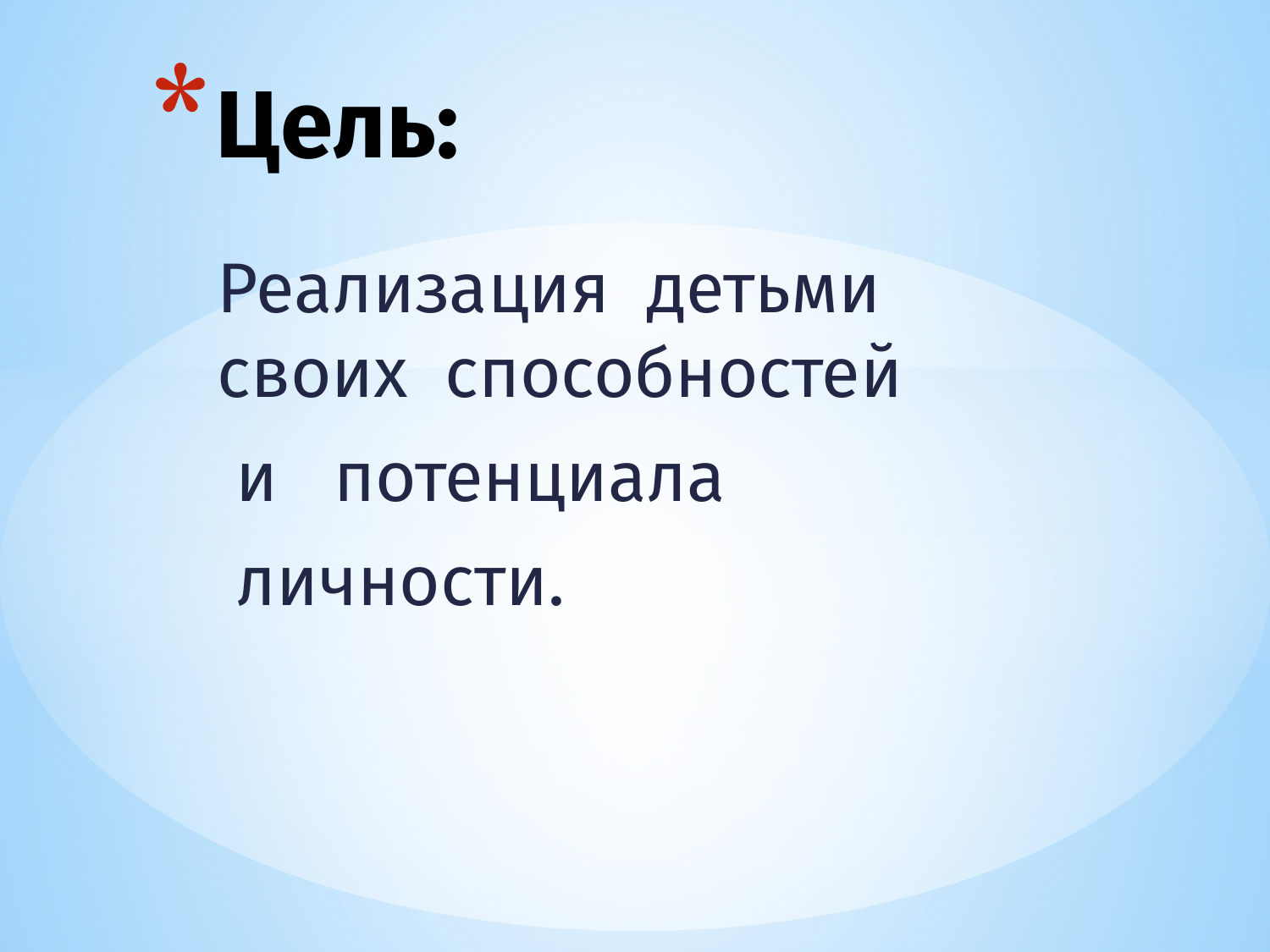

# Цель:
Реализация  детьми своих  способностей
 и   потенциала
 личности.